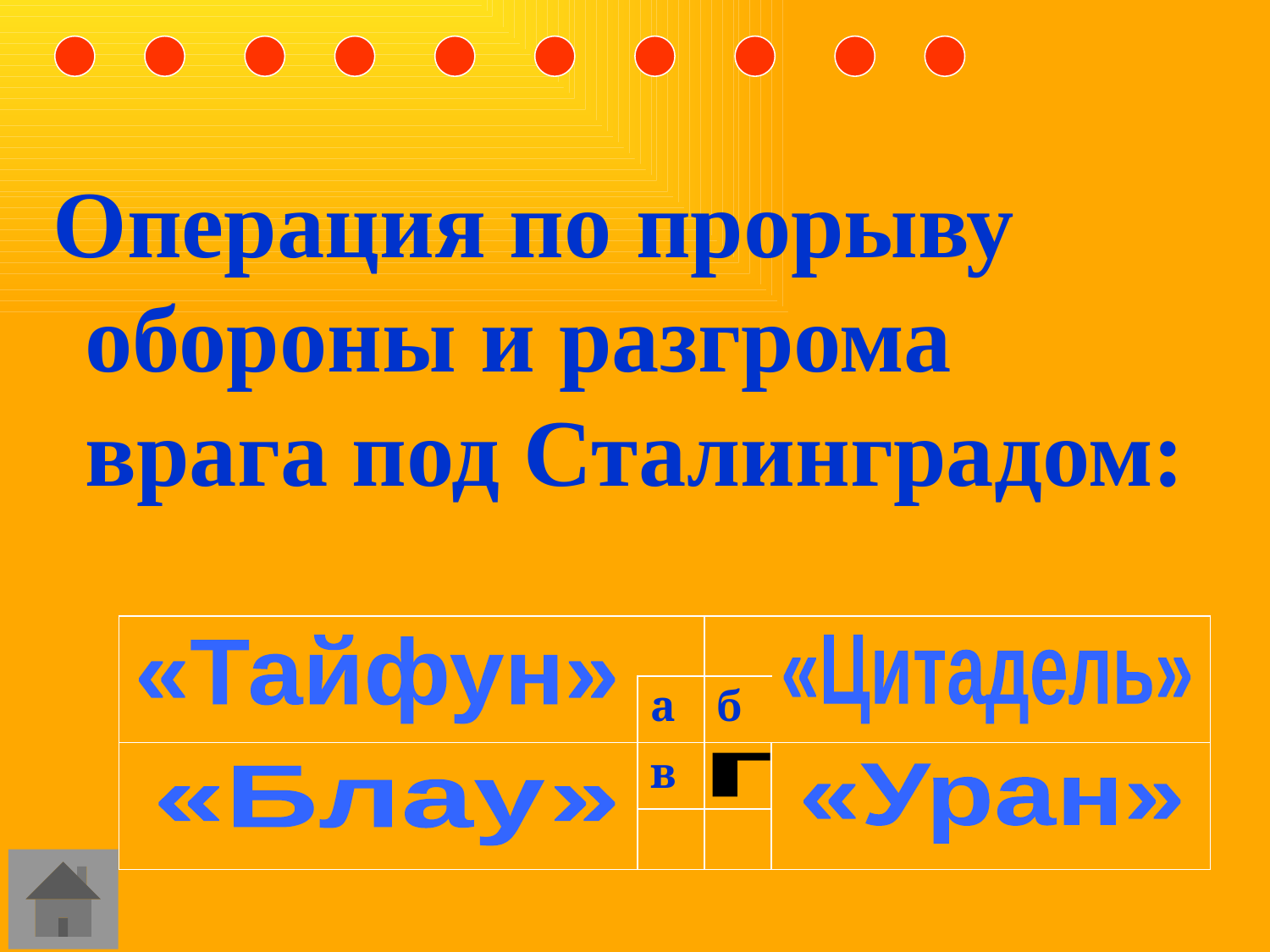

Операция по прорыву обороны и разгрома врага под Сталинградом:

|  |  |  |  |
| --- | --- | --- | --- |
|  | а | б |  |
|  | в | г |  |
|  |  |  |  |
«Тайфун»
«Цитадель»
г
«Уран»
«Блау»